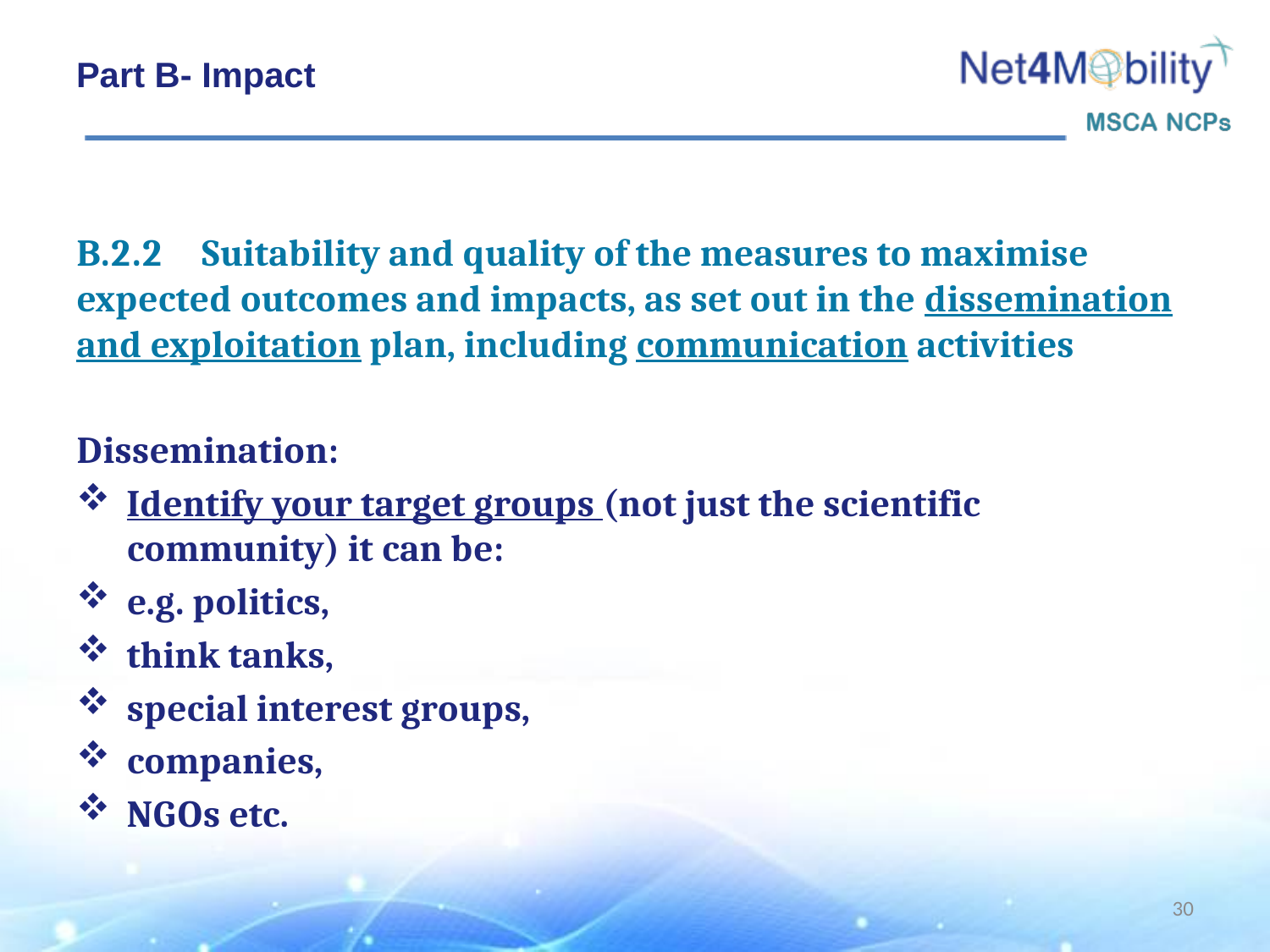

# Part B- Impact
B.2.2	Suitability and quality of the measures to maximise expected outcomes and impacts, as set out in the dissemination and exploitation plan, including communication activities

Dissemination:
Identify your target groups (not just the scientific community) it can be:
e.g. politics,
think tanks,
special interest groups,
companies,
NGOs etc.

30